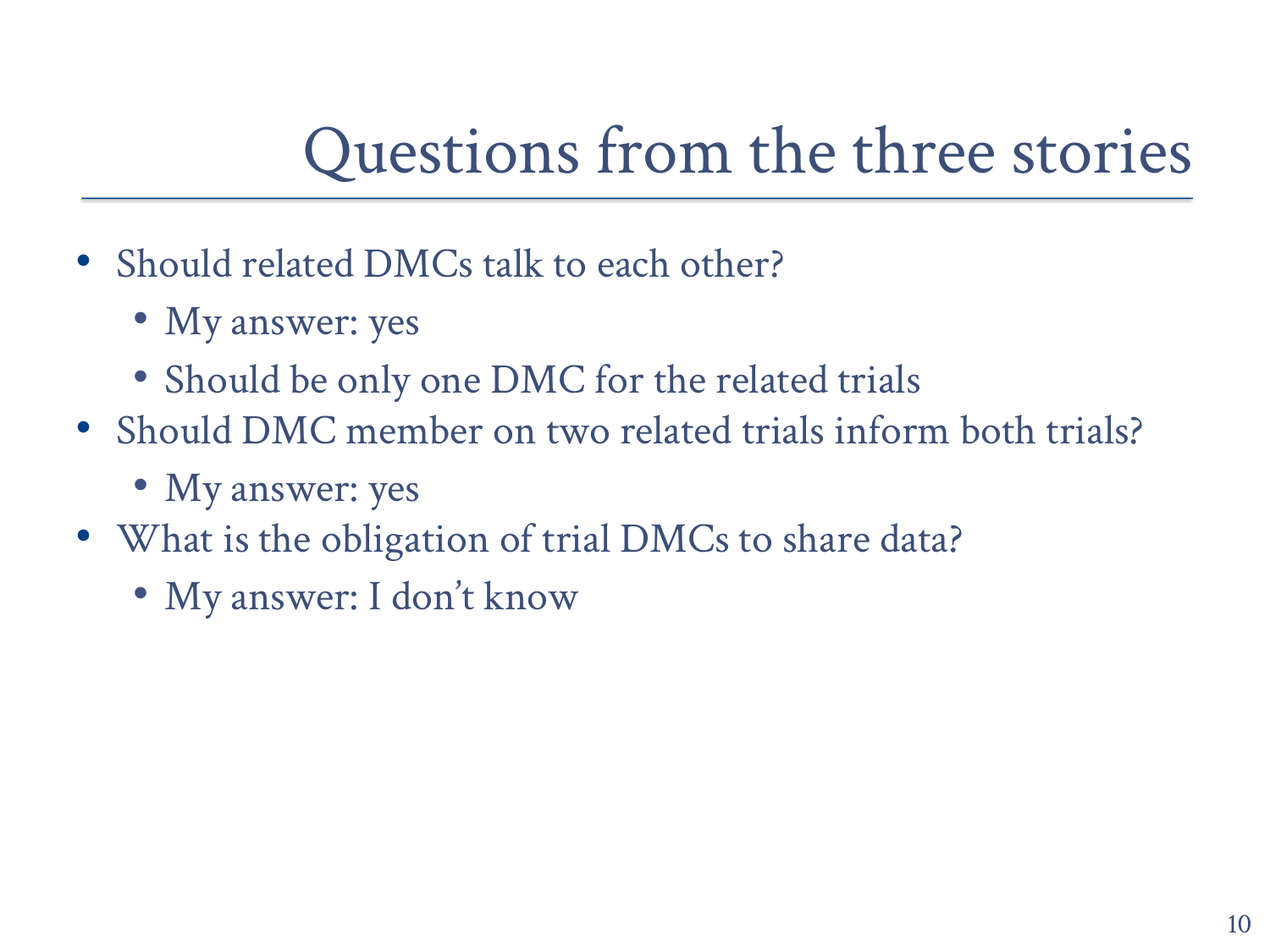

# Questions from the three stories
Should related DMCs talk to each other?
My answer: yes
Should be only one DMC for the related trials
Should DMC member on two related trials inform both trials?
My answer: yes
What is the obligation of trial DMCs to share data?
My answer: I don’t know

10